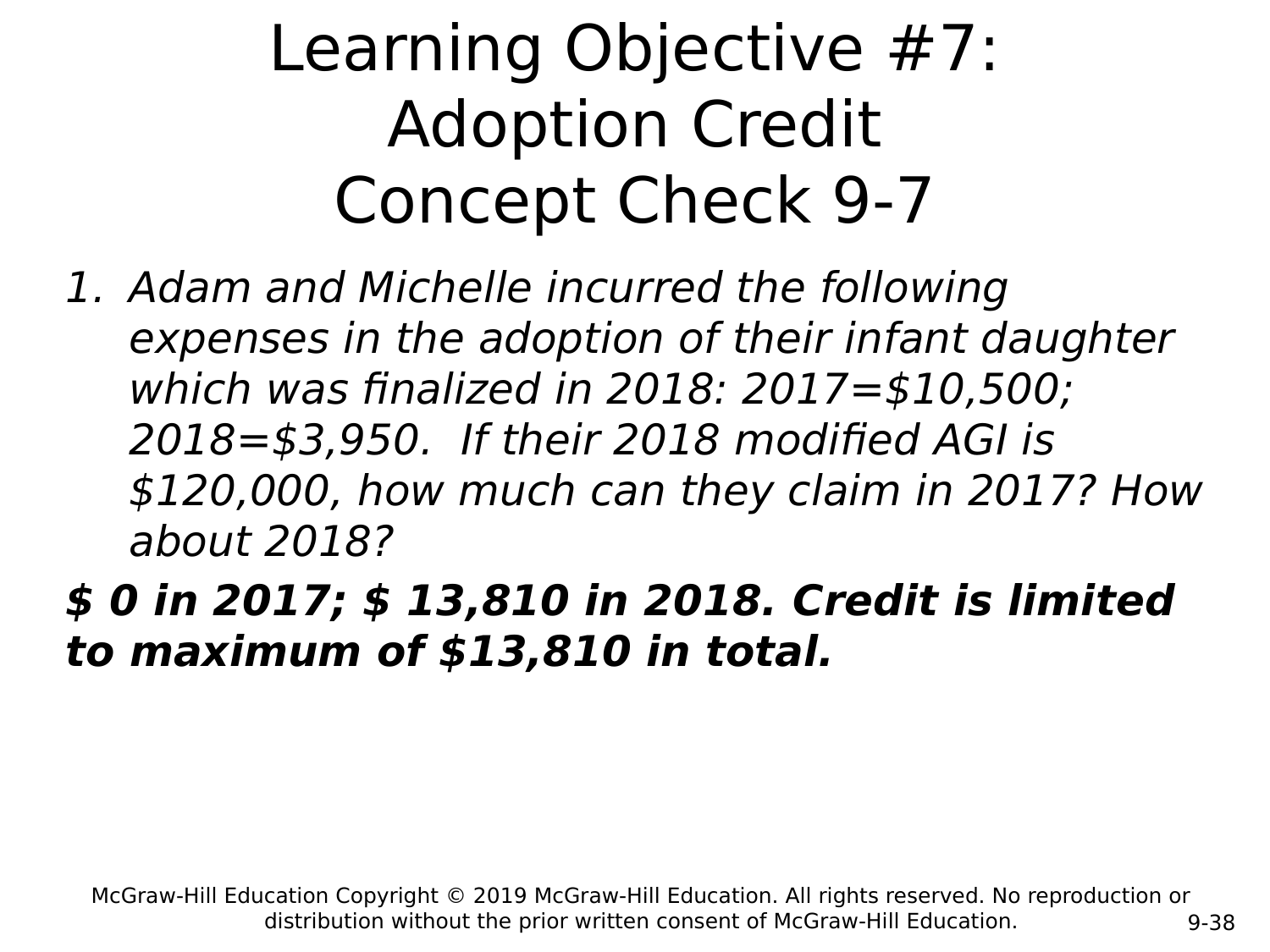

# Learning Objective #7: Adoption Credit Concept Check 9-7
Adam and Michelle incurred the following expenses in the adoption of their infant daughter which was finalized in 2018: 2017=$10,500; 2018=$3,950.  If their 2018 modified AGI is $120,000, how much can they claim in 2017? How about 2018?
$ 0 in 2017; $ 13,810 in 2018. Credit is limited to maximum of $13,810 in total.
McGraw-Hill Education Copyright © 2019 McGraw-Hill Education. All rights reserved. No reproduction or distribution without the prior written consent of McGraw-Hill Education.
9-38